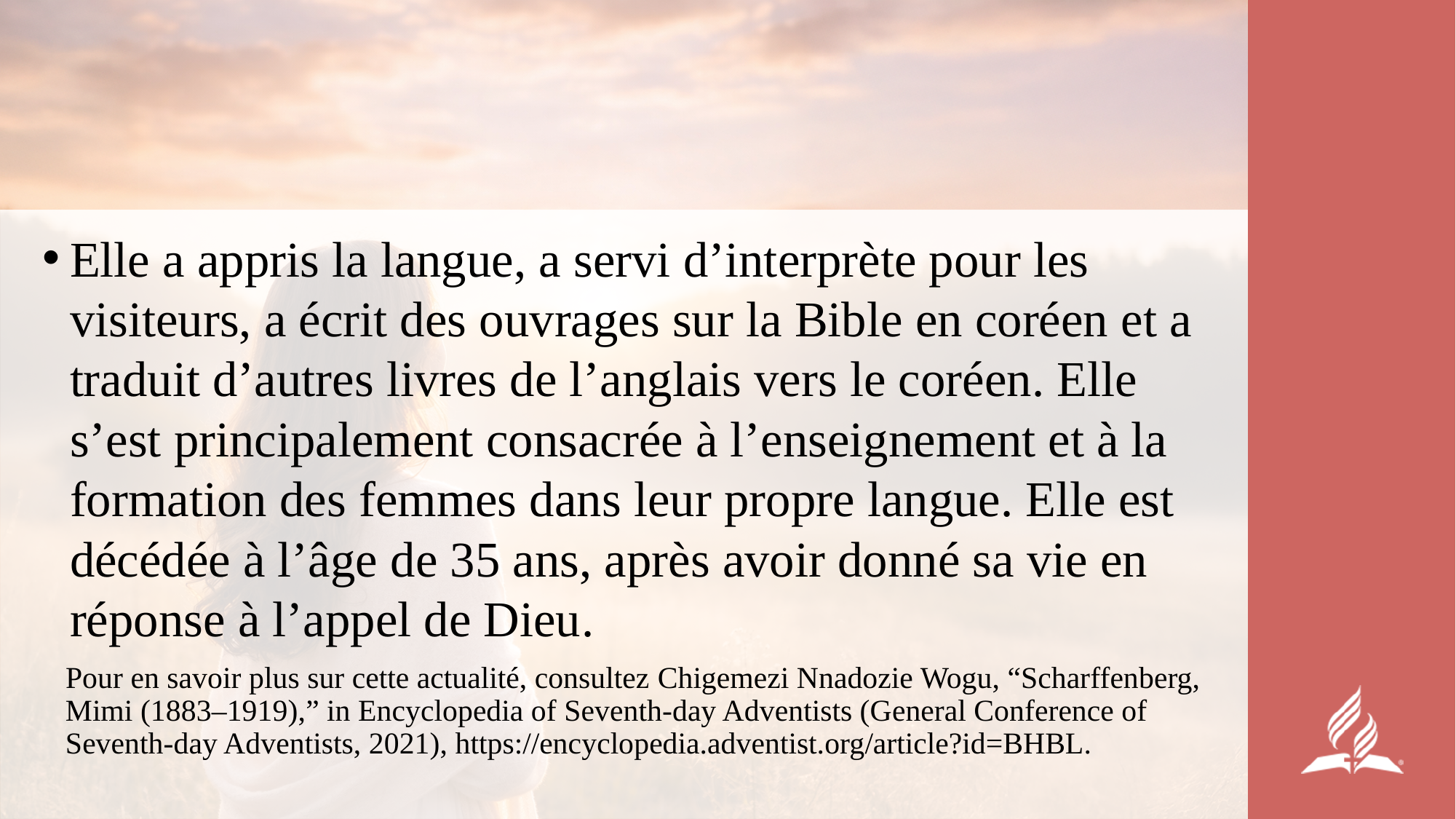

#
Elle a appris la langue, a servi d’interprète pour les visiteurs, a écrit des ouvrages sur la Bible en coréen et a traduit d’autres livres de l’anglais vers le coréen. Elle s’est principalement consacrée à l’enseignement et à la formation des femmes dans leur propre langue. Elle est décédée à l’âge de 35 ans, après avoir donné sa vie en réponse à l’appel de Dieu.
   Pour en savoir plus sur cette actualité, consultez Chigemezi Nnadozie Wogu, “Scharffenberg,
   Mimi (1883–1919),” in Encyclopedia of Seventh-day Adventists (General Conference of
   Seventh-day Adventists, 2021), https://encyclopedia.adventist.org/article?id=BHBL.